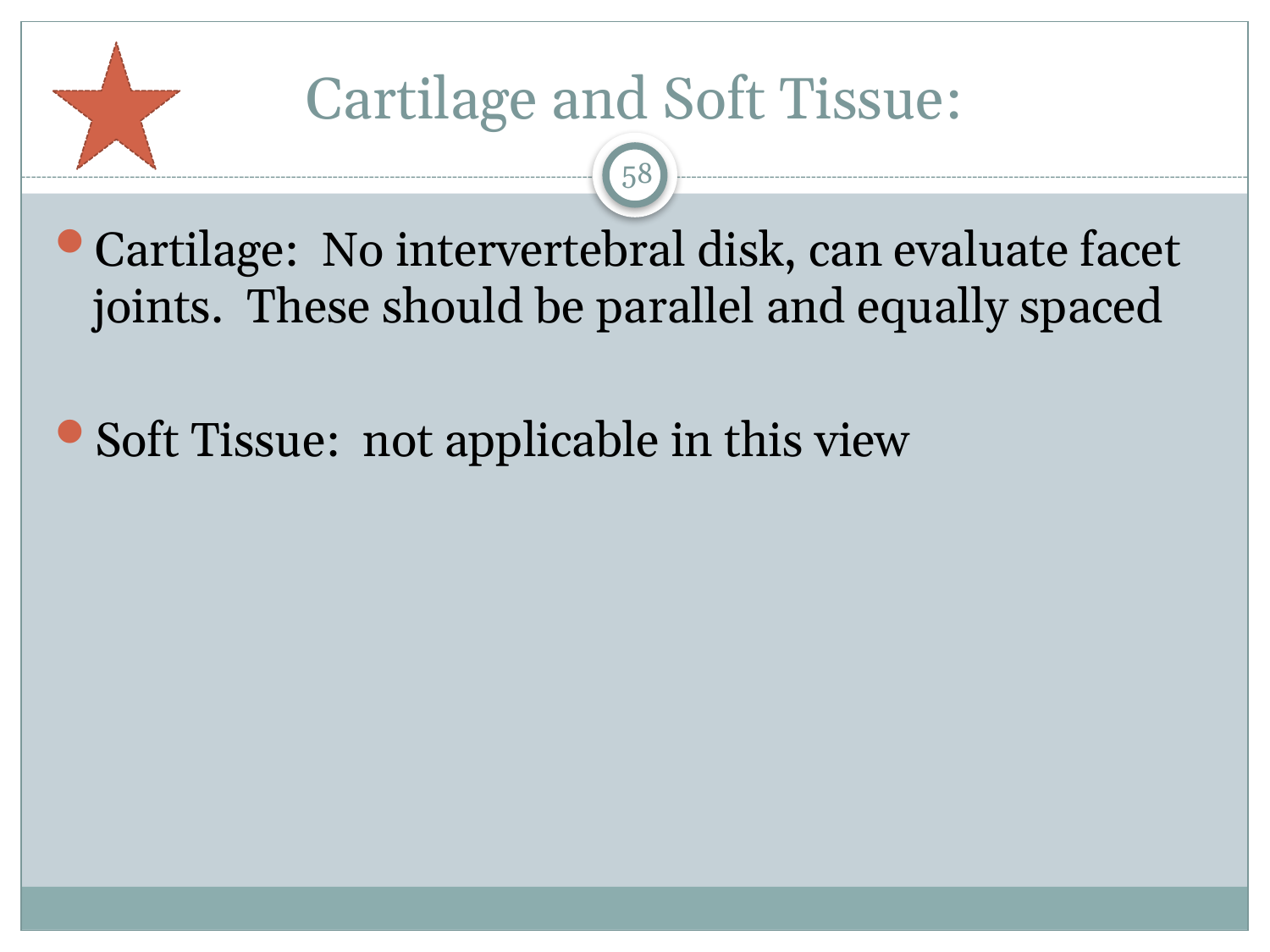

# Cartilage and Soft Tissue:

58
Cartilage:  No intervertebral disk, can evaluate facet joints.  These should be parallel and equally spaced

Soft Tissue:  not applicable in this view